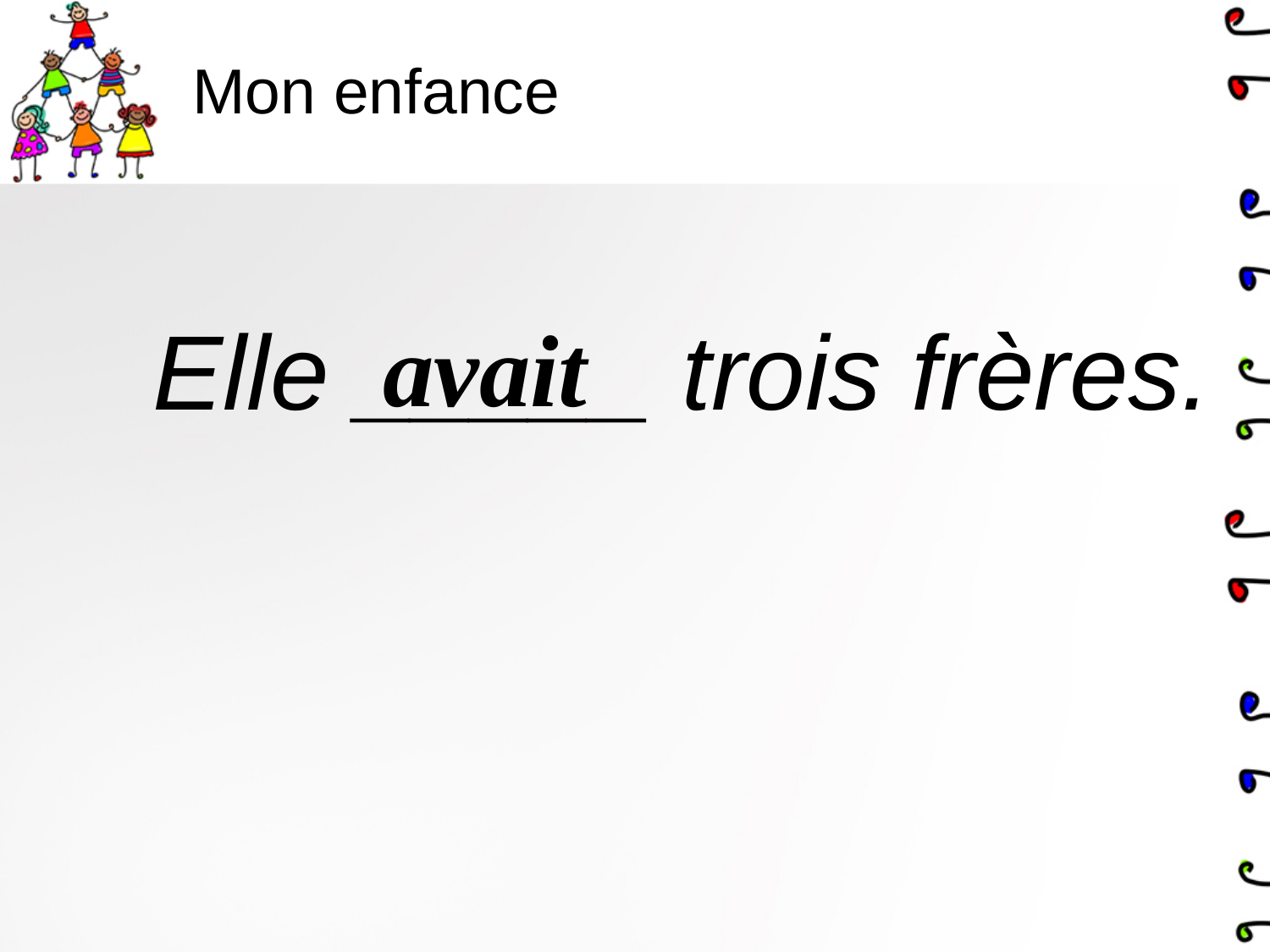

# Mon enfance
Elle _____ trois frères.
avait